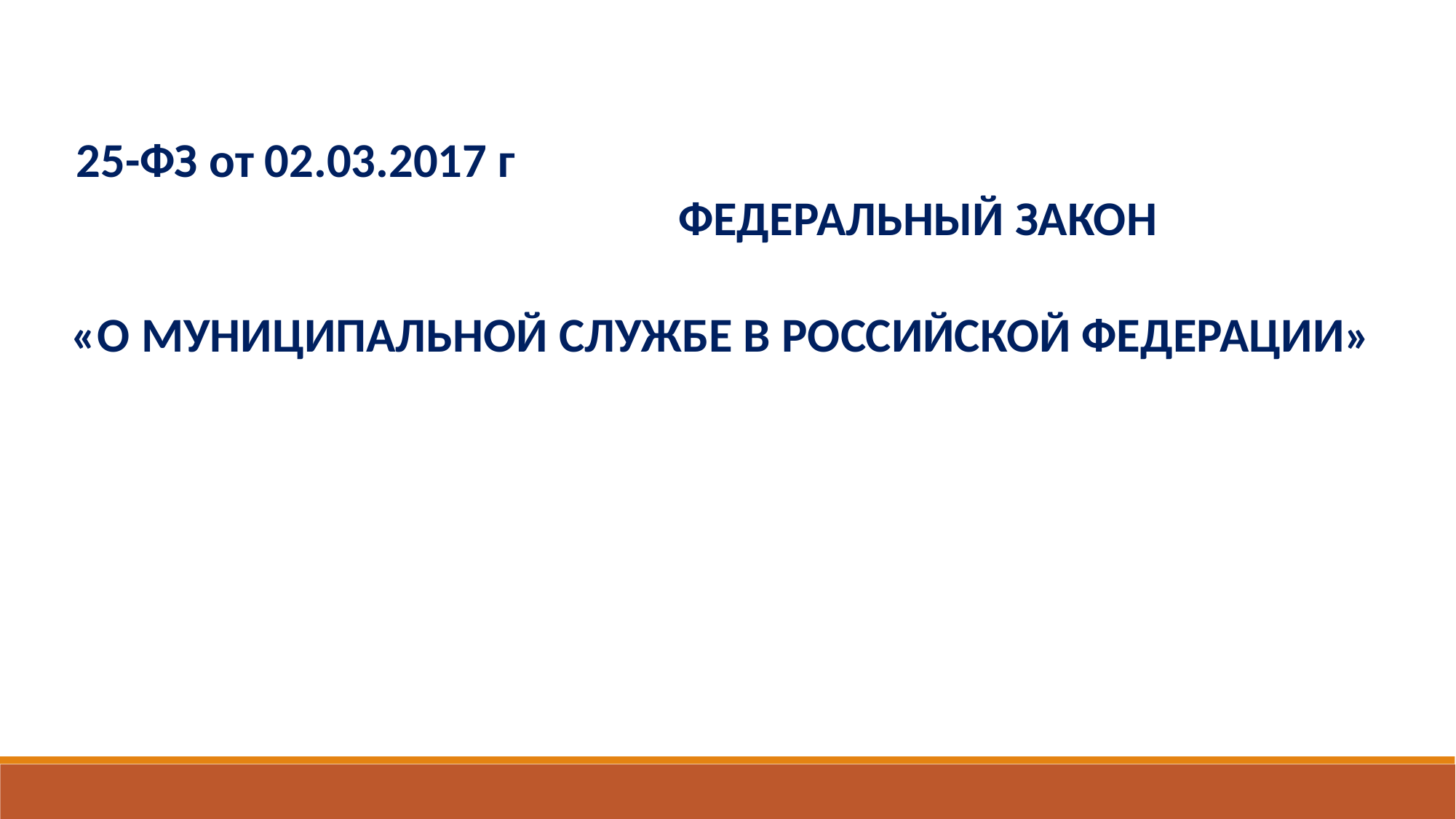

25-ФЗ от 02.03.2017 г                                                                                                                    ФЕДЕРАЛЬНЫЙ ЗАКОН

«О МУНИЦИПАЛЬНОЙ СЛУЖБЕ В РОССИЙСКОЙ ФЕДЕРАЦИИ»